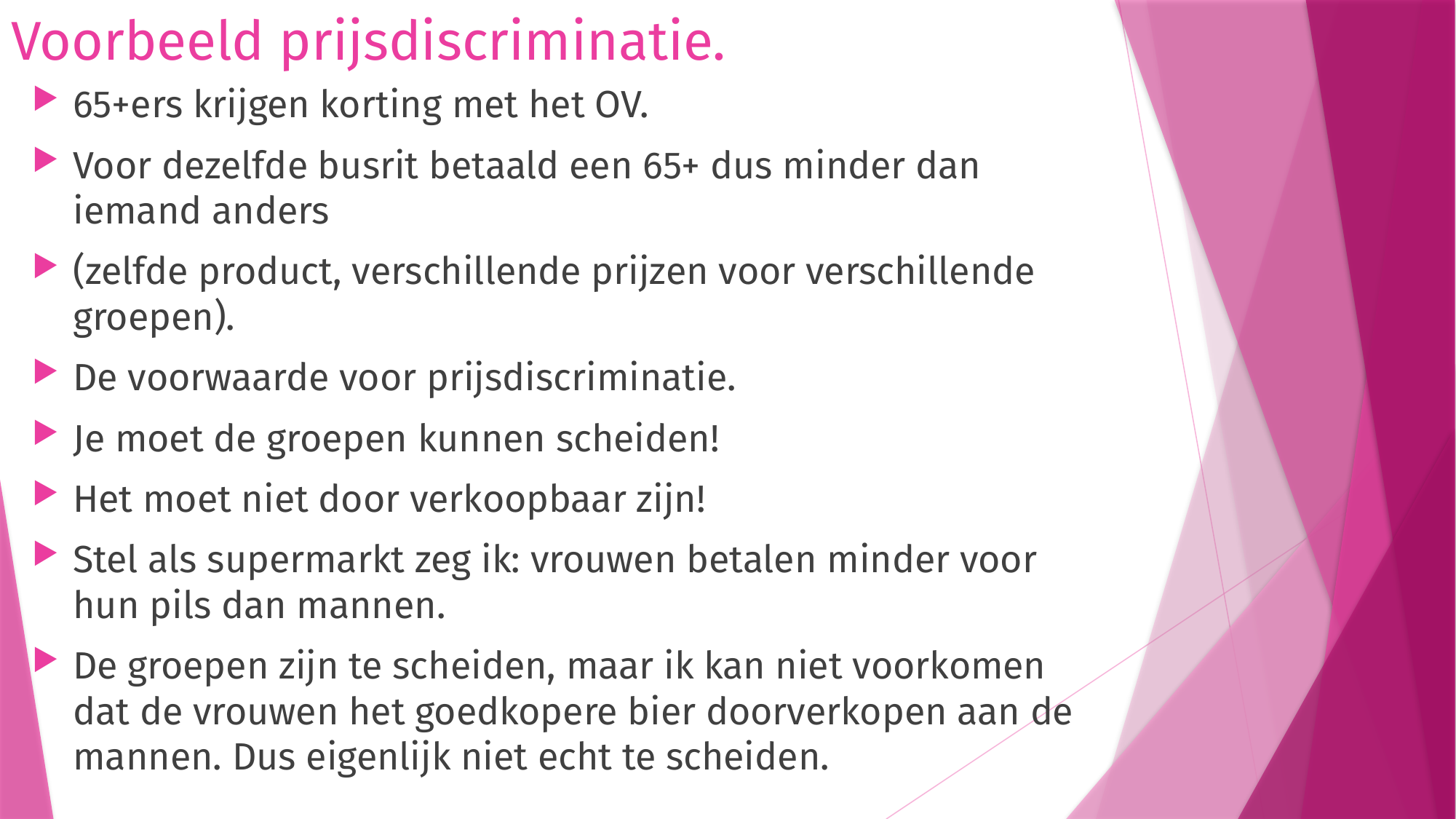

# Voorbeeld prijsdiscriminatie.
65+ers krijgen korting met het OV.
Voor dezelfde busrit betaald een 65+ dus minder dan iemand anders
(zelfde product, verschillende prijzen voor verschillende groepen).
De voorwaarde voor prijsdiscriminatie.
Je moet de groepen kunnen scheiden!
Het moet niet door verkoopbaar zijn!
Stel als supermarkt zeg ik: vrouwen betalen minder voor hun pils dan mannen.
De groepen zijn te scheiden, maar ik kan niet voorkomen dat de vrouwen het goedkopere bier doorverkopen aan de mannen. Dus eigenlijk niet echt te scheiden.